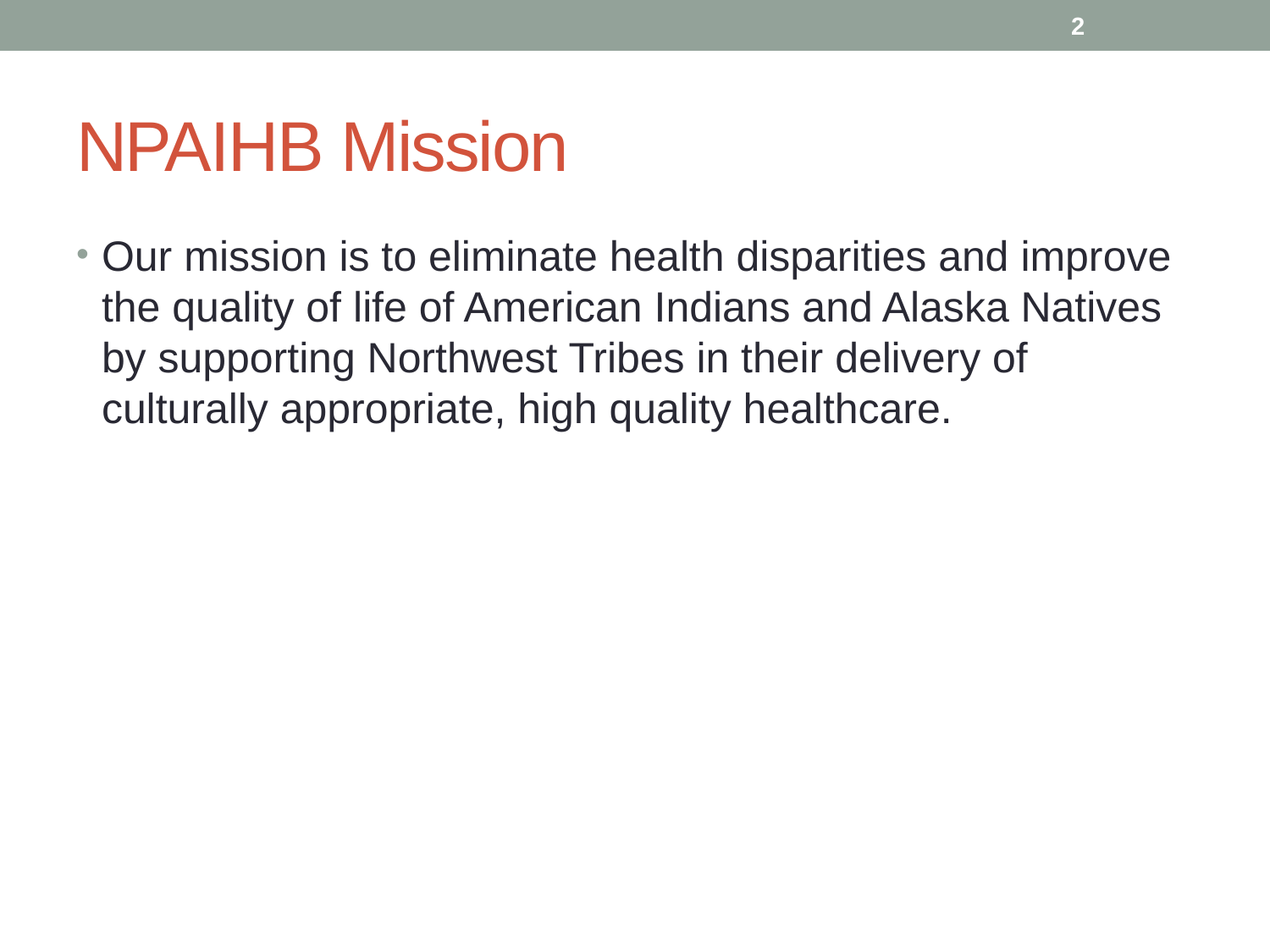

2
# NPAIHB Mission
Our mission is to eliminate health disparities and improve the quality of life of American Indians and Alaska Natives by supporting Northwest Tribes in their delivery of culturally appropriate, high quality healthcare.